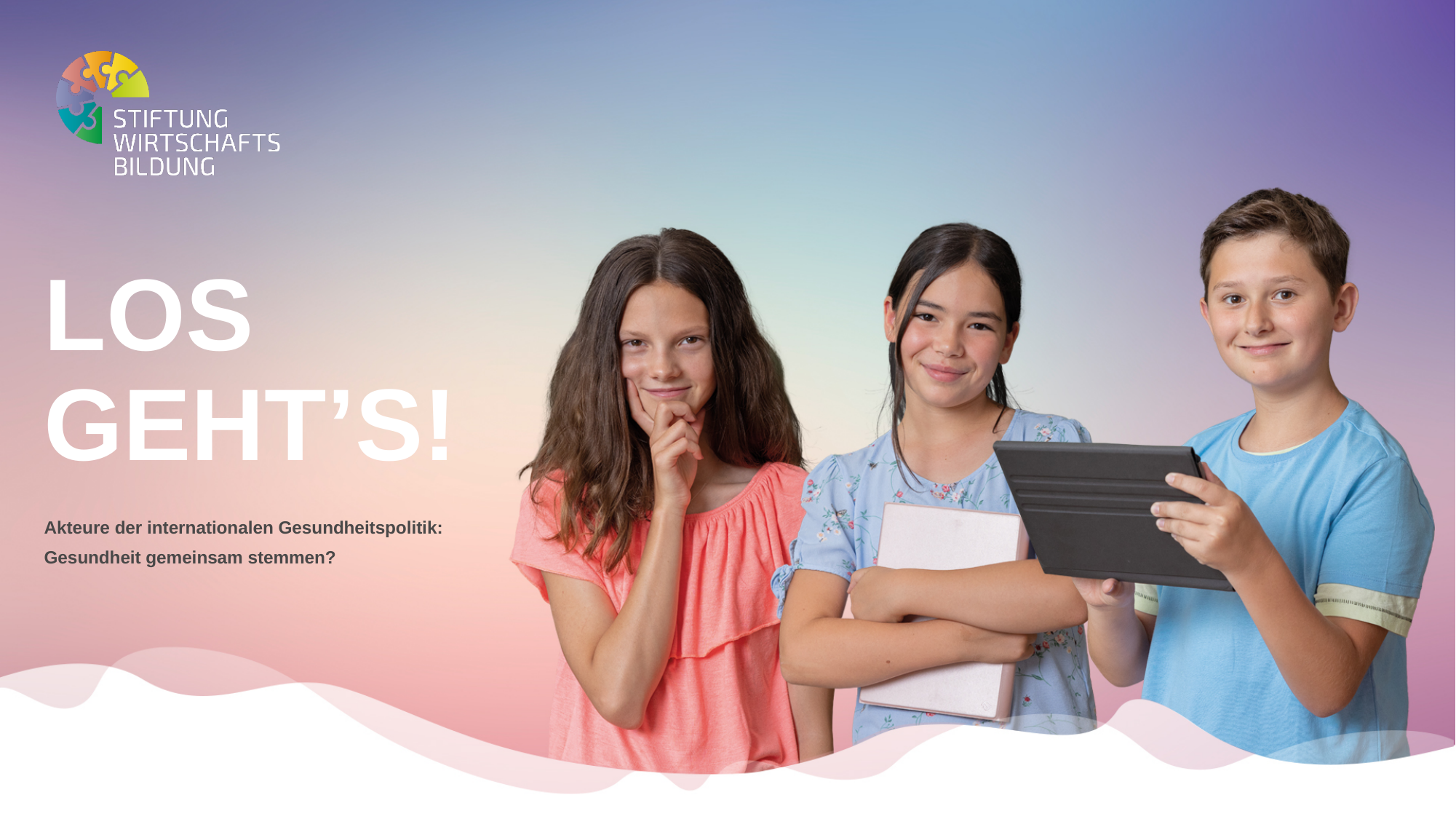

# Los Geht’s!
Akteure der internationalen Gesundheitspolitik: Gesundheit gemeinsam stemmen?